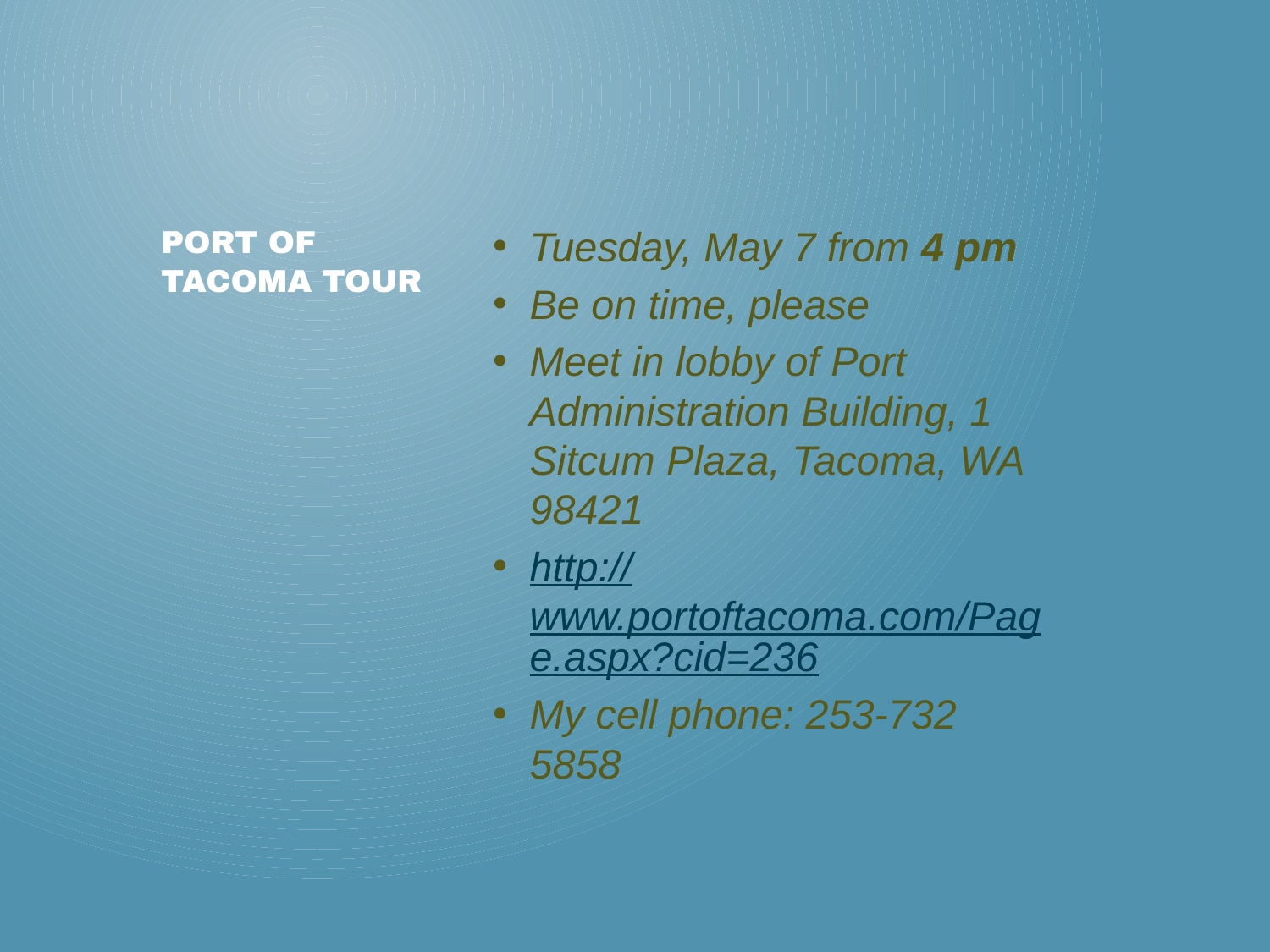

Tuesday, May 7 from 4 pm
Be on time, please
Meet in lobby of Port Administration Building, 1 Sitcum Plaza, Tacoma, WA 98421
http://www.portoftacoma.com/Page.aspx?cid=236
My cell phone: 253-732 5858

# Port of Tacoma tour